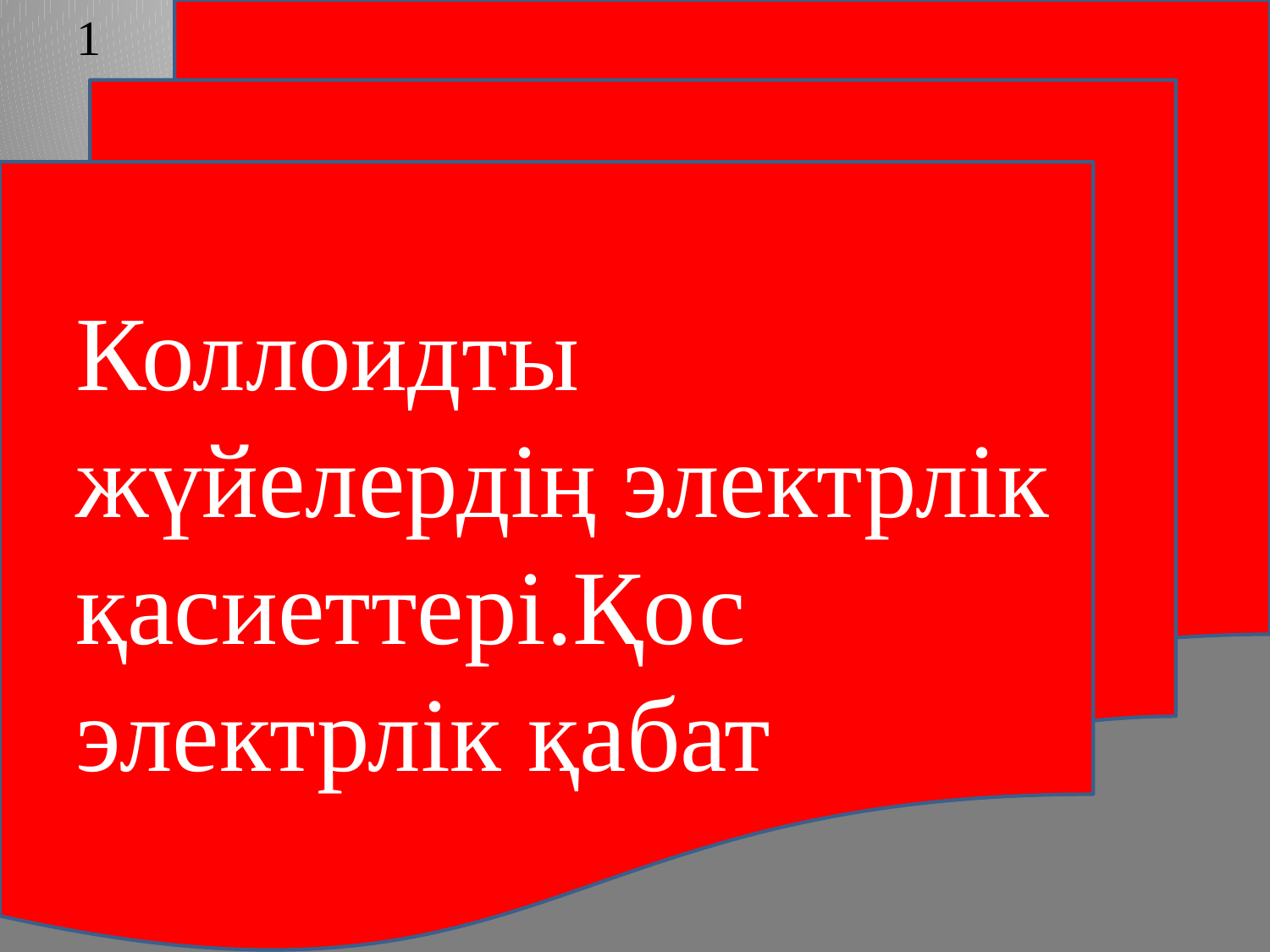

1
Коллоидты жүйелердің электрлік қасиеттері.Қос электрлік қабат